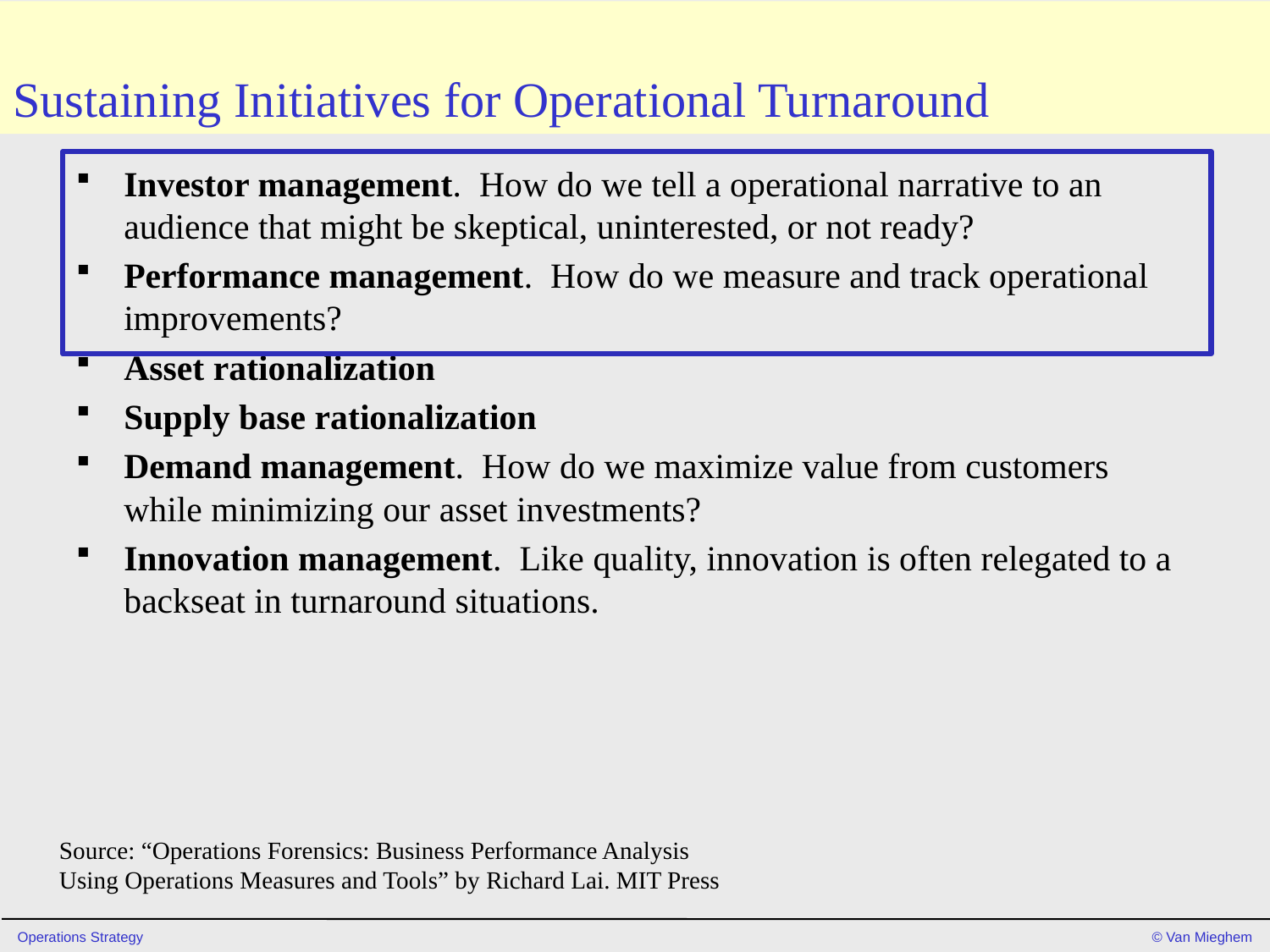

# Sustaining Initiatives for Operational Turnaround

Investor management.  How do we tell a operational narrative to an audience that might be skeptical, uninterested, or not ready?
Performance management.  How do we measure and track operational improvements?
Asset rationalization
Supply base rationalization
Demand management.  How do we maximize value from customers while minimizing our asset investments?
Innovation management.  Like quality, innovation is often relegated to a backseat in turnaround situations.

Source: “Operations Forensics: Business Performance Analysis
Using Operations Measures and Tools” by Richard Lai. MIT Press